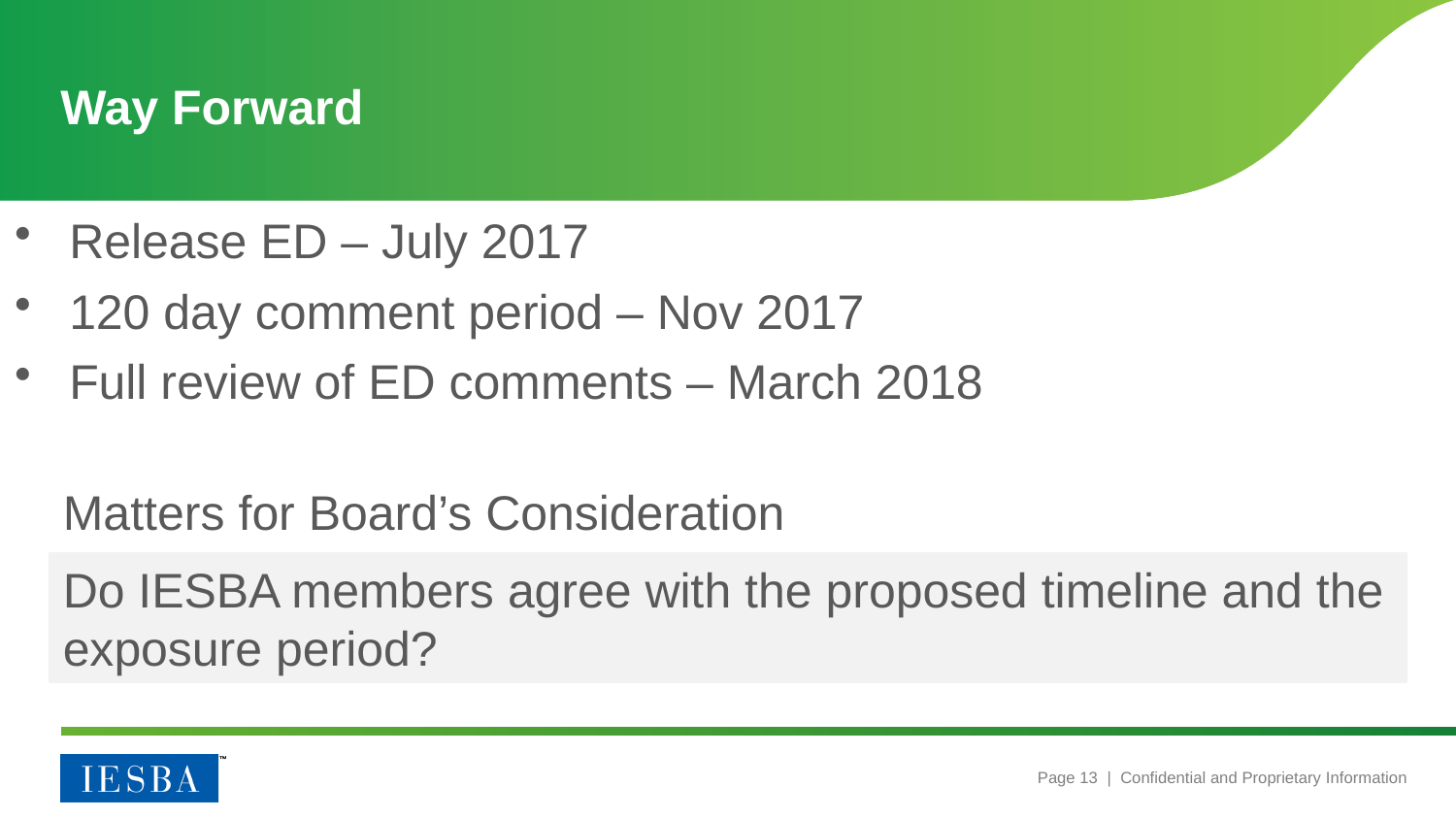

# Way Forward
Release ED – July 2017
120 day comment period – Nov 2017
Full review of ED comments – March 2018

Matters for Board’s Consideration
Do IESBA members agree with the proposed timeline and the exposure period?